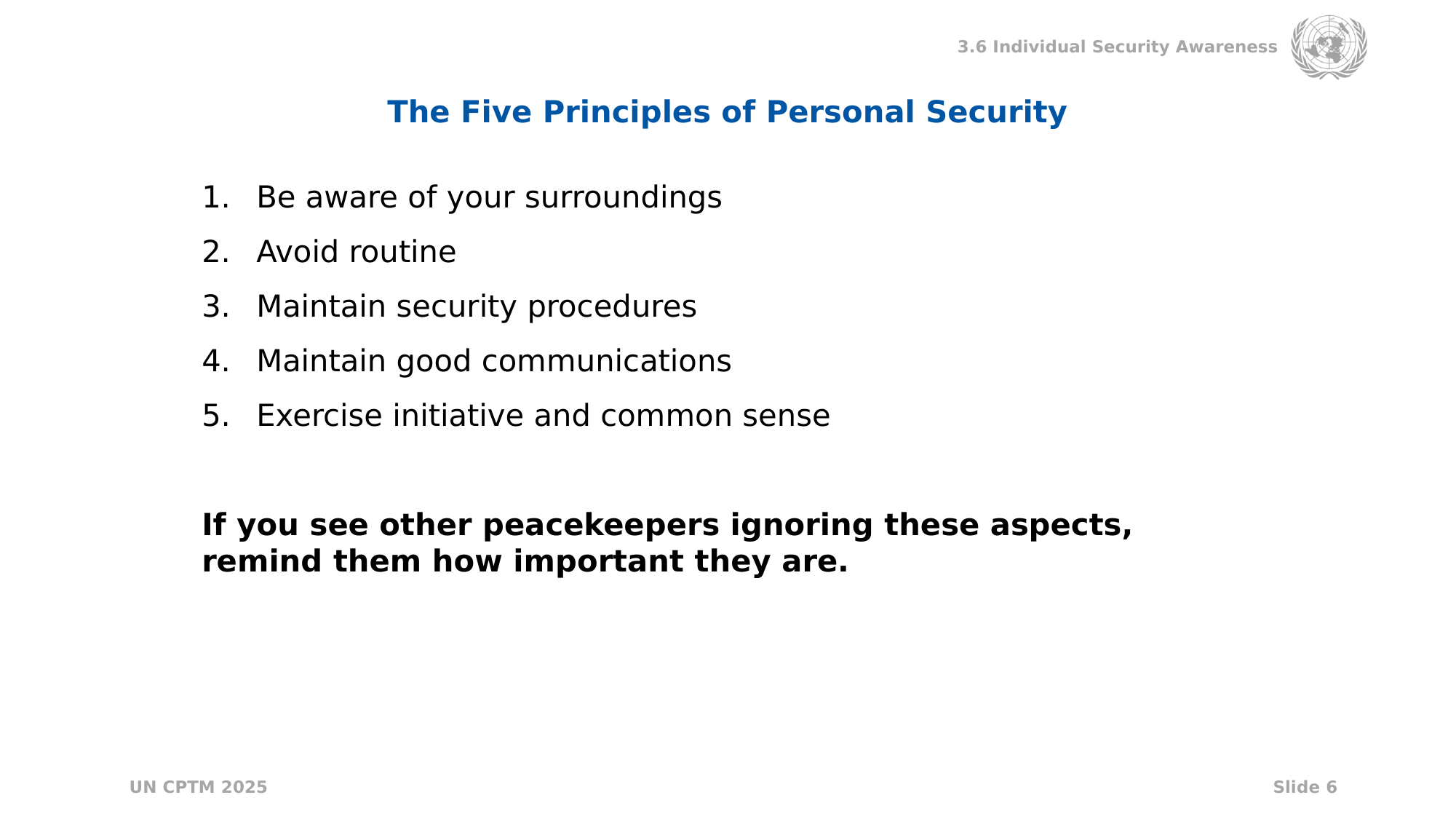

The Five Principles of Personal Security
Be aware of your surroundings
Avoid routine
Maintain security procedures
Maintain good communications
Exercise initiative and common sense

If you see other peacekeepers ignoring these aspects, remind them how important they are.